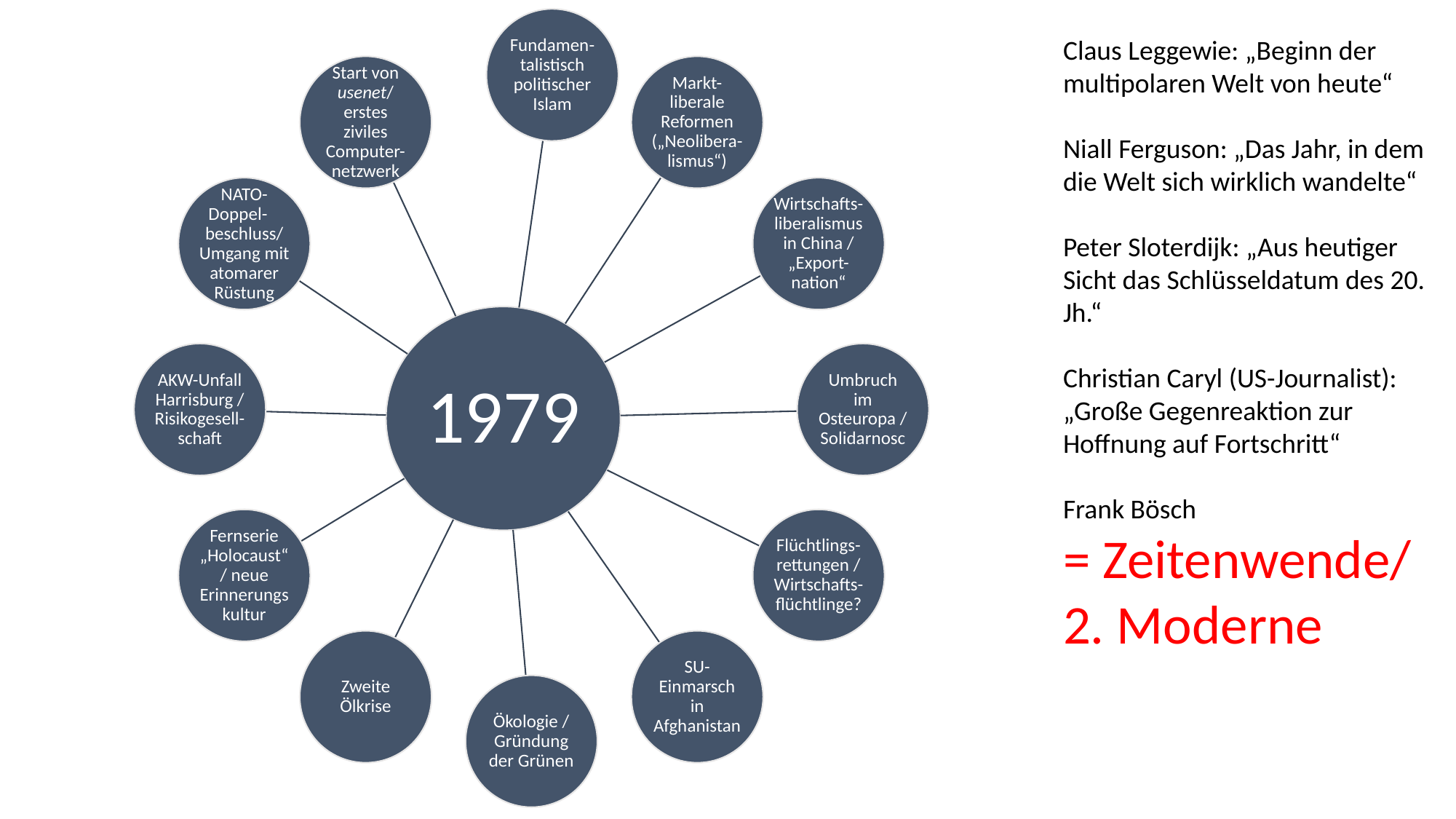

1979

Fundamen-talistisch politischer Islam

Markt-liberale Reformen („Neolibera-lismus“)

Wirtschafts-liberalismus in China / „Export-nation“

Umbruch im Osteuropa / Solidarnosc

Flüchtlings-rettungen / Wirtschafts-flüchtlinge?

SU-Einmarsch in Afghanistan

Ökologie / Gründung der Grünen

Zweite Ölkrise

Fernserie „Holocaust“/ neue Erinnerungskultur

AKW-Unfall Harrisburg / Risikogesell-schaft

NATO-Doppel-    beschluss/ Umgang mit atomarer Rüstung

Start von usenet/ erstes ziviles Computer-netzwerk
Claus Leggewie: „Beginn der multipolaren Welt von heute“

Niall Ferguson: „Das Jahr, in dem die Welt sich wirklich wandelte“

Peter Sloterdijk: „Aus heutiger Sicht das Schlüsseldatum des 20. Jh.“

Christian Caryl (US-Journalist): „Große Gegenreaktion zur Hoffnung auf Fortschritt“

Frank Bösch
= Zeitenwende/ 2. Moderne